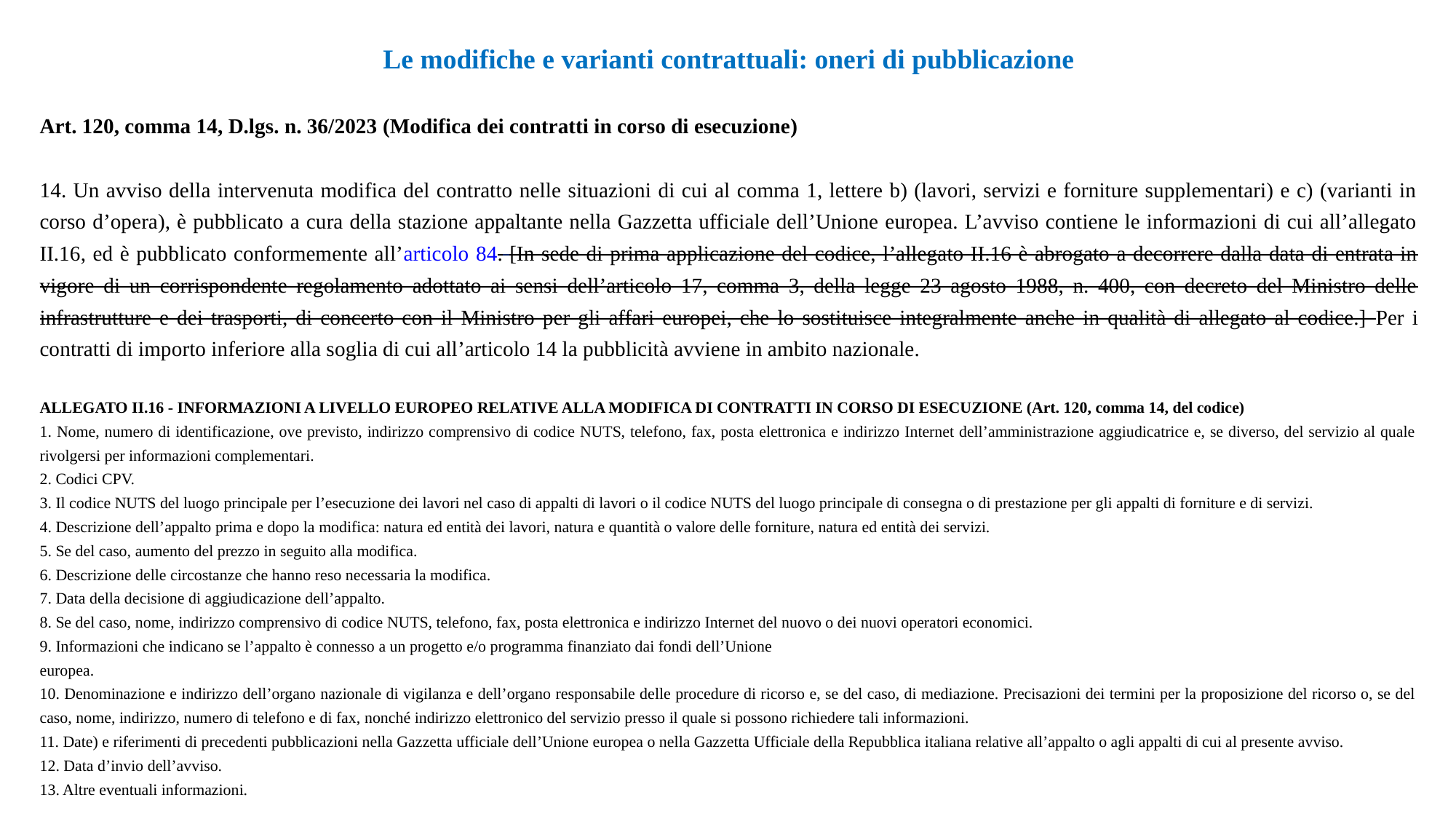

Le modifiche e varianti contrattuali: oneri di pubblicazione

Art. 120, comma 14, D.lgs. n. 36/2023 (Modifica dei contratti in corso di esecuzione)

14. Un avviso della intervenuta modifica del contratto nelle situazioni di cui al comma 1, lettere b) (lavori, servizi e forniture supplementari) e c) (varianti in corso d’opera), è pubblicato a cura della stazione appaltante nella Gazzetta ufficiale dell’Unione europea. L’avviso contiene le informazioni di cui all’allegato II.16, ed è pubblicato conformemente all’articolo 84. [In sede di prima applicazione del codice, l’allegato II.16 è abrogato a decorrere dalla data di entrata in vigore di un corrispondente regolamento adottato ai sensi dell’articolo 17, comma 3, della legge 23 agosto 1988, n. 400, con decreto del Ministro delle infrastrutture e dei trasporti, di concerto con il Ministro per gli affari europei, che lo sostituisce integralmente anche in qualità di allegato al codice.] Per i contratti di importo inferiore alla soglia di cui all’articolo 14 la pubblicità avviene in ambito nazionale.

ALLEGATO II.16 - INFORMAZIONI A LIVELLO EUROPEO RELATIVE ALLA MODIFICA DI CONTRATTI IN CORSO DI ESECUZIONE (Art. 120, comma 14, del codice)
1. Nome, numero di identificazione, ove previsto, indirizzo comprensivo di codice NUTS, telefono, fax, posta elettronica e indirizzo Internet dell’amministrazione aggiudicatrice e, se diverso, del servizio al quale rivolgersi per informazioni complementari.
2. Codici CPV.
3. Il codice NUTS del luogo principale per l’esecuzione dei lavori nel caso di appalti di lavori o il codice NUTS del luogo principale di consegna o di prestazione per gli appalti di forniture e di servizi.
4. Descrizione dell’appalto prima e dopo la modifica: natura ed entità dei lavori, natura e quantità o valore delle forniture, natura ed entità dei servizi.
5. Se del caso, aumento del prezzo in seguito alla modifica.
6. Descrizione delle circostanze che hanno reso necessaria la modifica.
7. Data della decisione di aggiudicazione dell’appalto.
8. Se del caso, nome, indirizzo comprensivo di codice NUTS, telefono, fax, posta elettronica e indirizzo Internet del nuovo o dei nuovi operatori economici.
9. Informazioni che indicano se l’appalto è connesso a un progetto e/o programma finanziato dai fondi dell’Unione
europea.
10. Denominazione e indirizzo dell’organo nazionale di vigilanza e dell’organo responsabile delle procedure di ricorso e, se del caso, di mediazione. Precisazioni dei termini per la proposizione del ricorso o, se del caso, nome, indirizzo, numero di telefono e di fax, nonché indirizzo elettronico del servizio presso il quale si possono richiedere tali informazioni.
11. Date) e riferimenti di precedenti pubblicazioni nella Gazzetta ufficiale dell’Unione europea o nella Gazzetta Ufficiale della Repubblica italiana relative all’appalto o agli appalti di cui al presente avviso.
12. Data d’invio dell’avviso.
13. Altre eventuali informazioni.